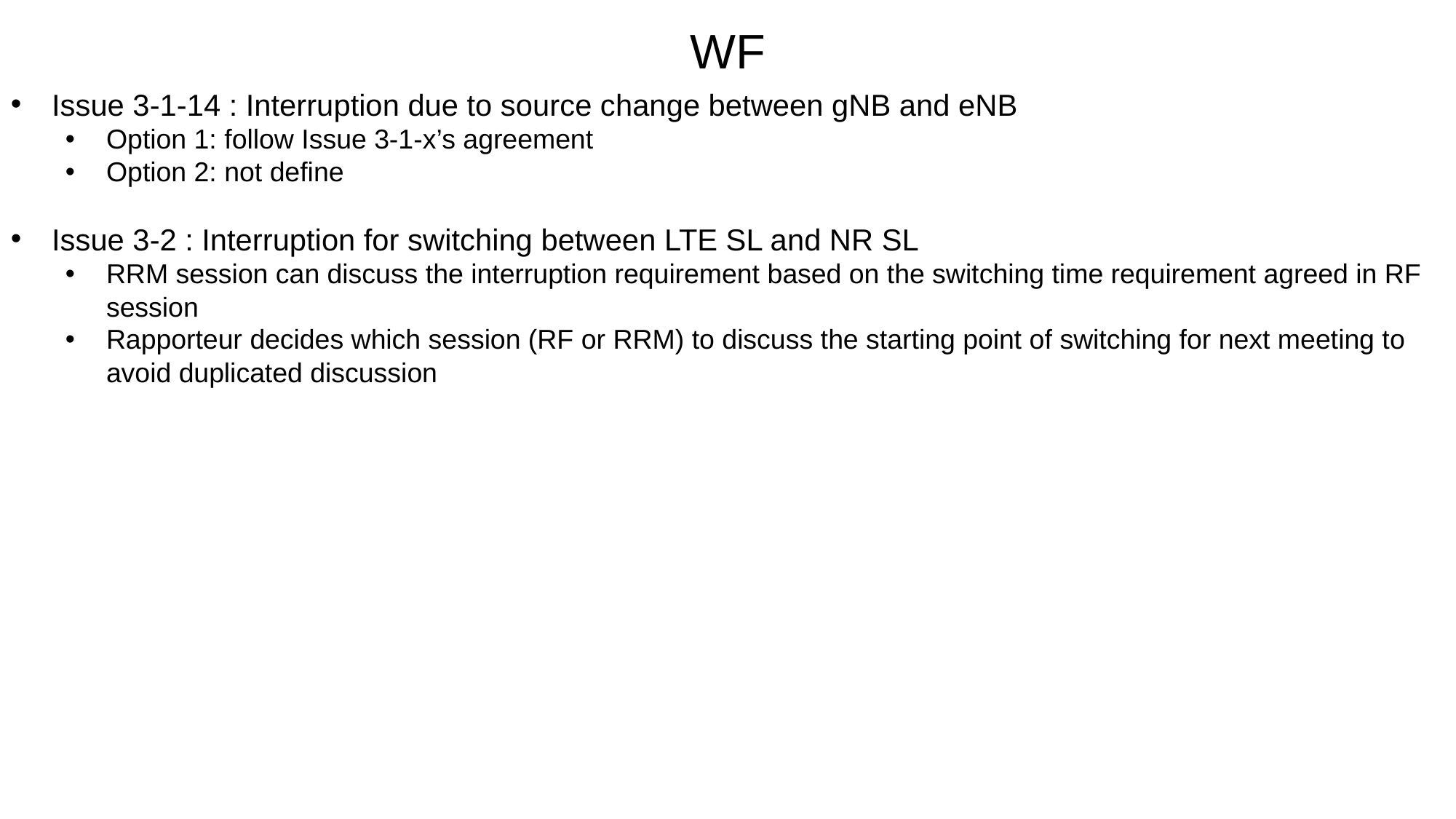

WF
Issue 3-1-14 : Interruption due to source change between gNB and eNB
Option 1: follow Issue 3-1-x’s agreement
Option 2: not define

Issue 3-2 : Interruption for switching between LTE SL and NR SL
RRM session can discuss the interruption requirement based on the switching time requirement agreed in RF session
Rapporteur decides which session (RF or RRM) to discuss the starting point of switching for next meeting to avoid duplicated discussion